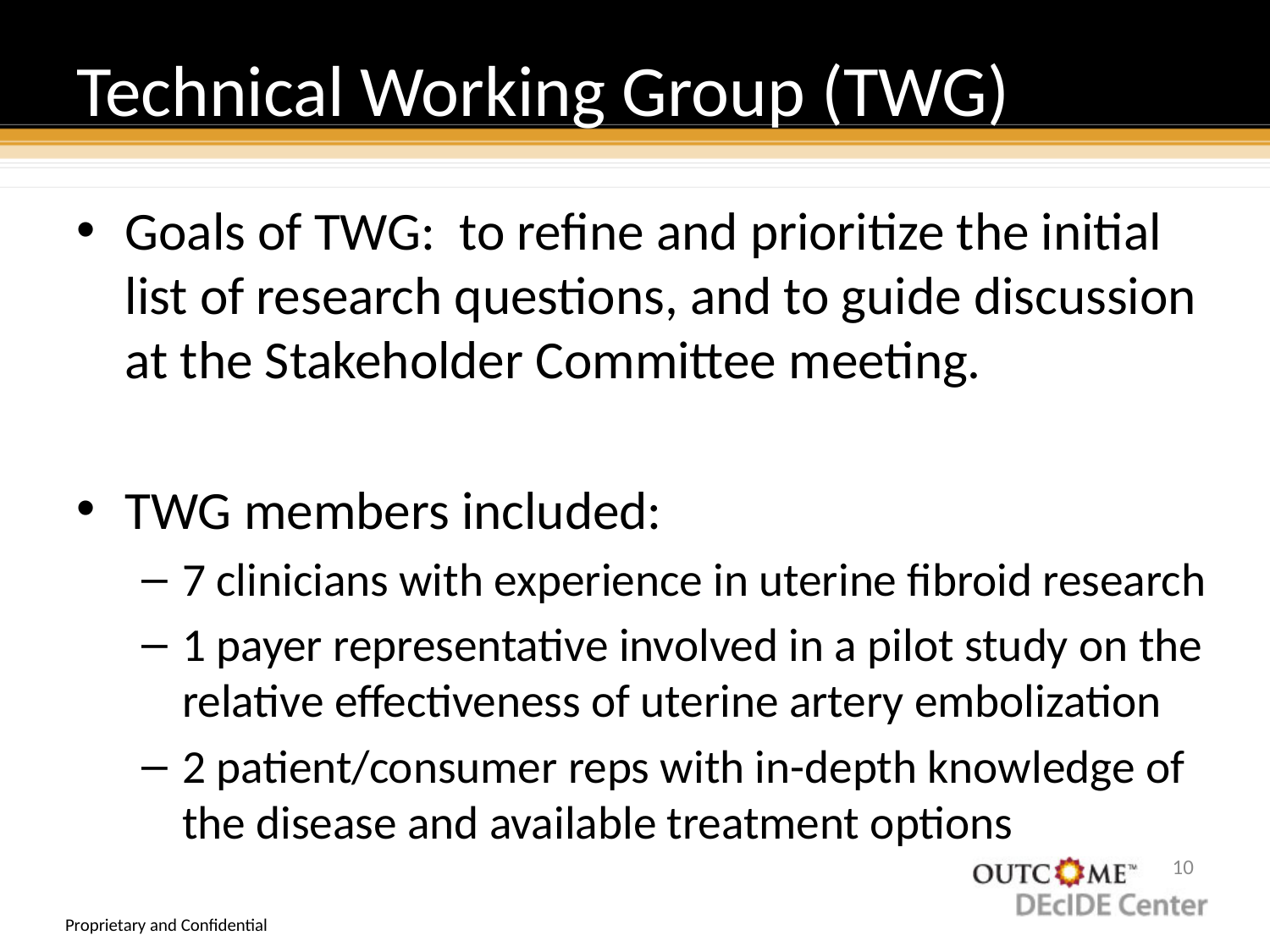

# Technical Working Group (TWG)
Goals of TWG:  to refine and prioritize the initial list of research questions, and to guide discussion at the Stakeholder Committee meeting.

TWG members included:
7 clinicians with experience in uterine fibroid research
1 payer representative involved in a pilot study on the relative effectiveness of uterine artery embolization
2 patient/consumer reps with in-depth knowledge of the disease and available treatment options
10